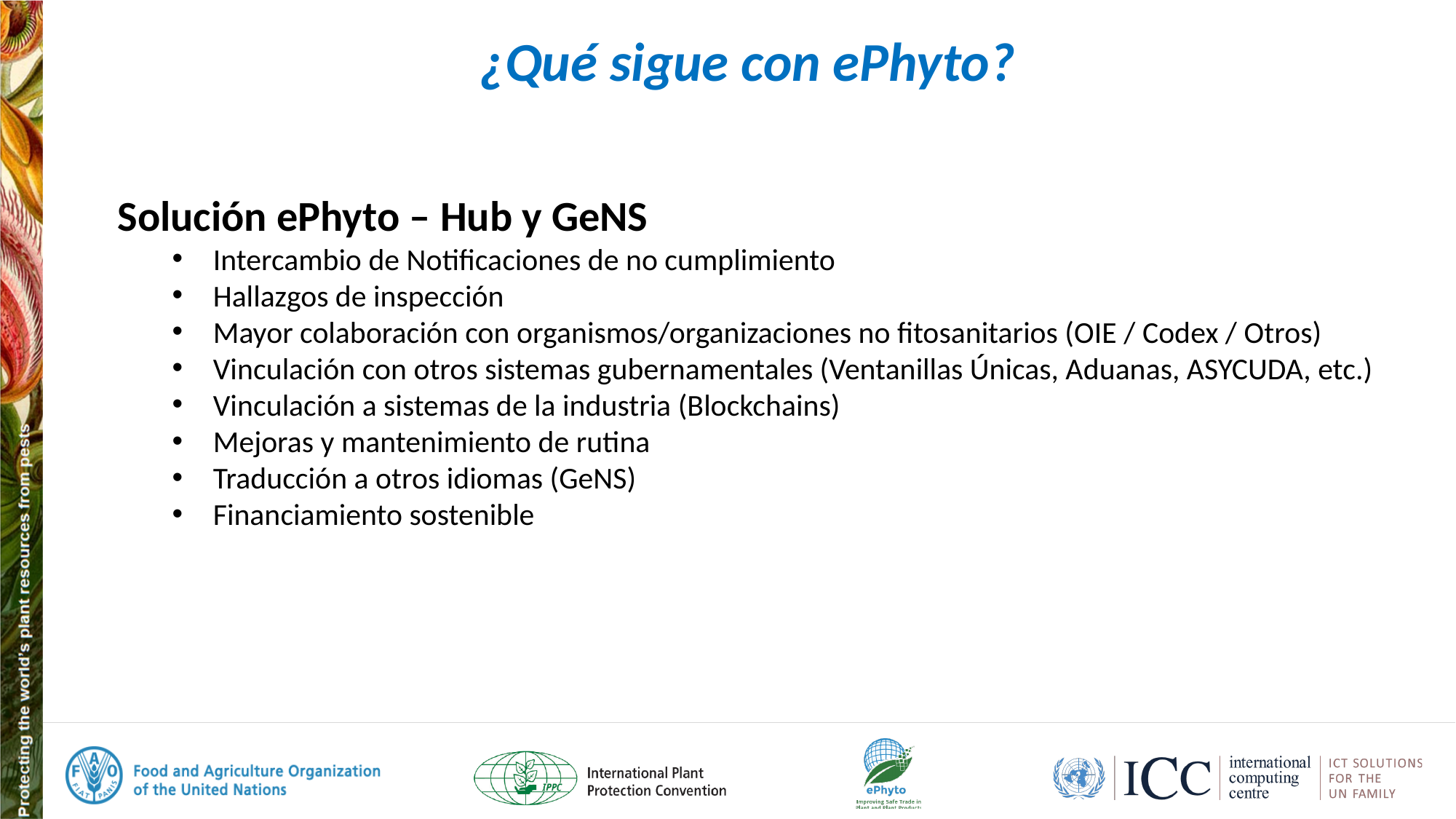

# ¿Qué sigue con ePhyto?
Solución ePhyto – Hub y GeNS
Intercambio de Notificaciones de no cumplimiento
Hallazgos de inspección
Mayor colaboración con organismos/organizaciones no fitosanitarios (OIE / Codex / Otros)
Vinculación con otros sistemas gubernamentales (Ventanillas Únicas, Aduanas, ASYCUDA, etc.)
Vinculación a sistemas de la industria (Blockchains)
Mejoras y mantenimiento de rutina
Traducción a otros idiomas (GeNS)
Financiamiento sostenible